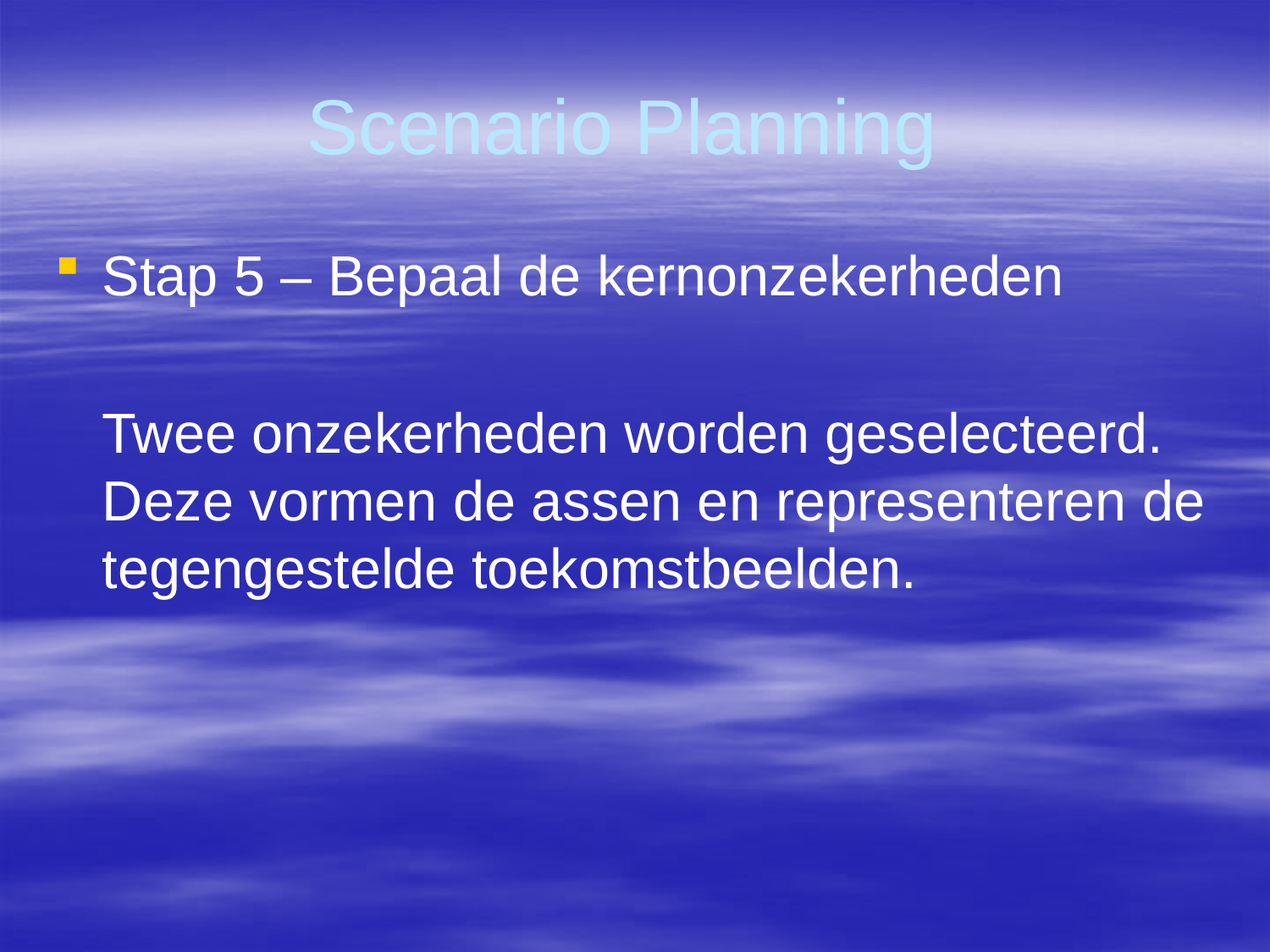

# Scenario Planning
Stap 5 – Bepaal de kernonzekerheden

   Twee onzekerheden worden geselecteerd. Deze vormen de assen en representeren de tegengestelde toekomstbeelden.